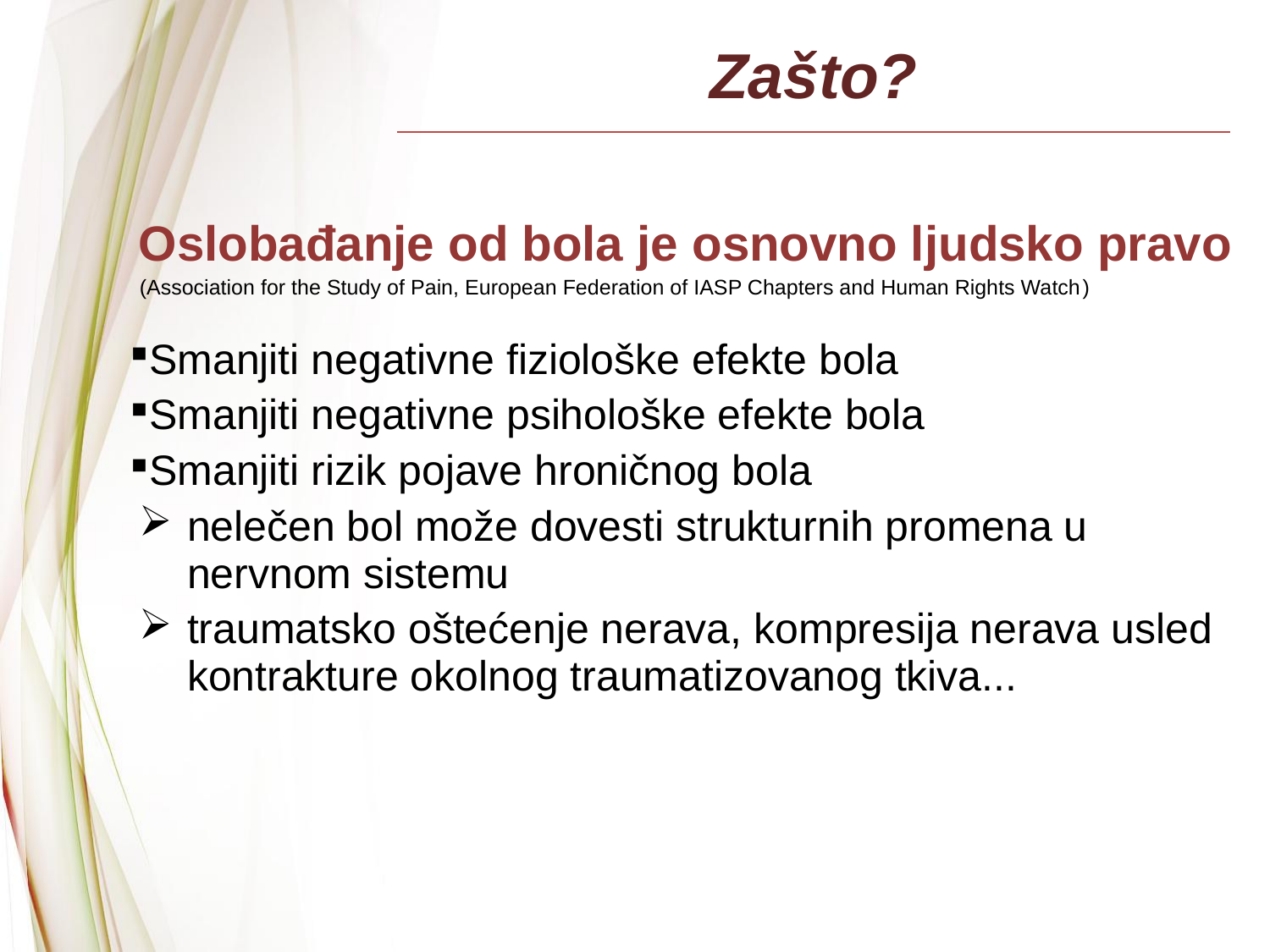

Zašto?

 Oslobađanje od bola je osnovno ljudsko pravo
(Association for the Study of Pain, European Federation of IASP Chapters and Human Rights Watch)

Smanjiti negativne fiziološke efekte bola
Smanjiti negativne psihološke efekte bola
Smanjiti rizik pojave hroničnog bola
nelečen bol može dovesti strukturnih promena u            nervnom sistemu
traumatsko oštećenje nerava, kompresija nerava usled  kontrakture okolnog traumatizovanog tkiva...